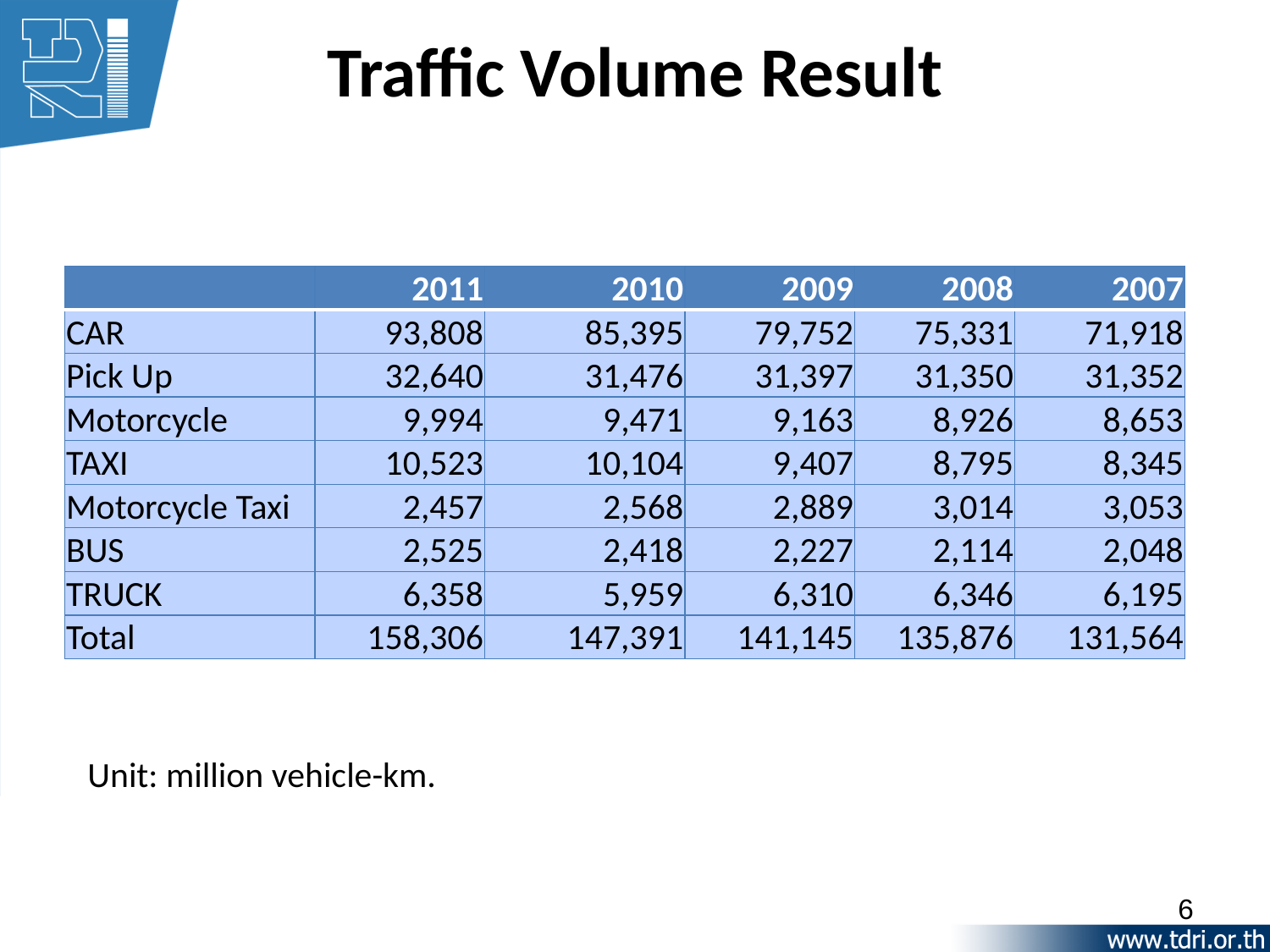

Traffic Volume Result
|  | 2011 | 2010 | 2009 | 2008 | 2007 |
| --- | --- | --- | --- | --- | --- |
| CAR | 93,808 | 85,395 | 79,752 | 75,331 | 71,918 |
| Pick Up | 32,640 | 31,476 | 31,397 | 31,350 | 31,352 |
| Motorcycle | 9,994 | 9,471 | 9,163 | 8,926 | 8,653 |
| TAXI | 10,523 | 10,104 | 9,407 | 8,795 | 8,345 |
| Motorcycle Taxi | 2,457 | 2,568 | 2,889 | 3,014 | 3,053 |
| BUS | 2,525 | 2,418 | 2,227 | 2,114 | 2,048 |
| TRUCK | 6,358 | 5,959 | 6,310 | 6,346 | 6,195 |
| Total | 158,306 | 147,391 | 141,145 | 135,876 | 131,564 |
Unit: million vehicle-km.
6